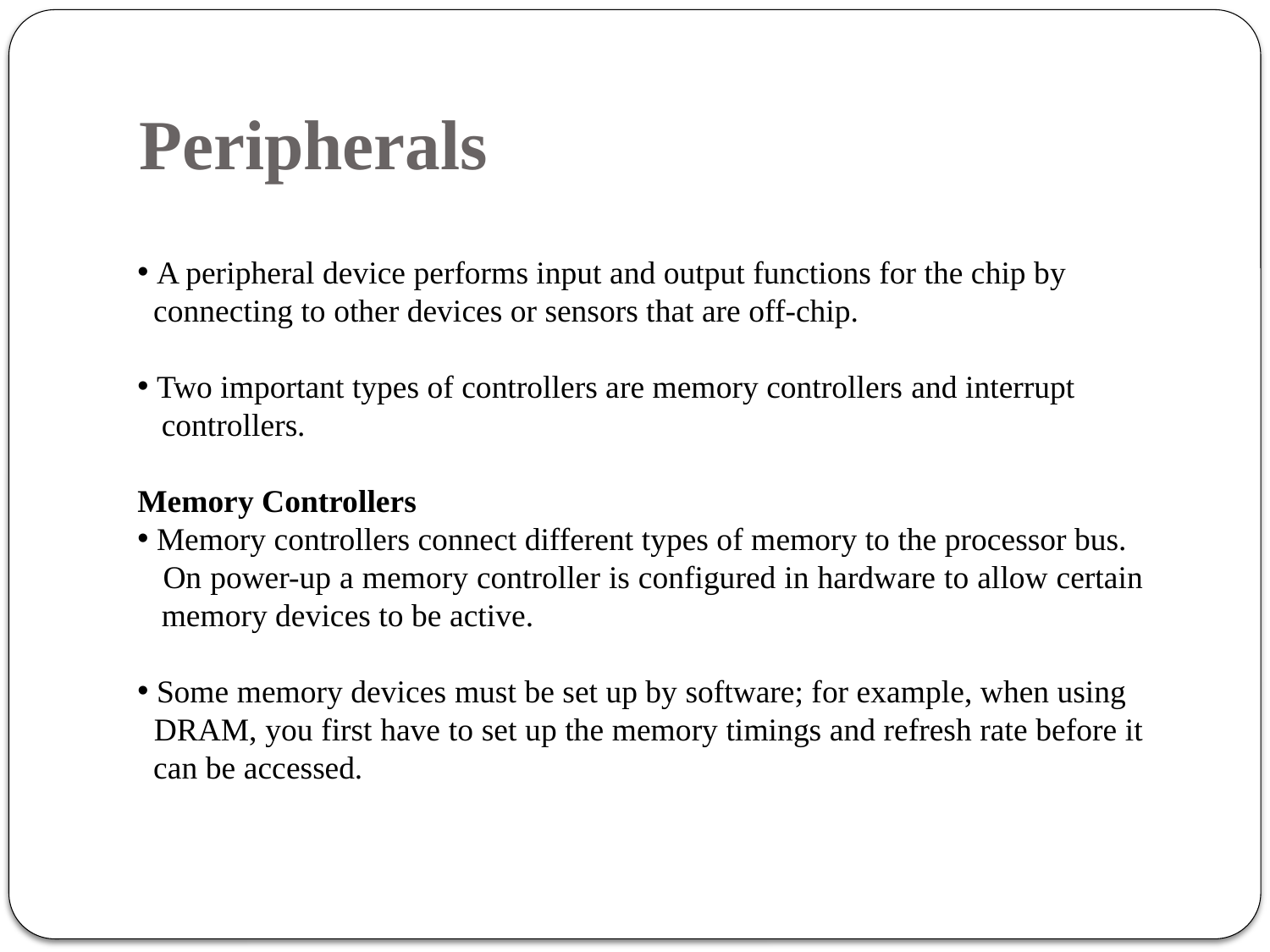

# Peripherals
 A peripheral device performs input and output functions for the chip by
  connecting to other devices or sensors that are off-chip.

 Two important types of controllers are memory controllers and interrupt
   controllers.

Memory Controllers
 Memory controllers connect different types of memory to the processor bus.
   On power-up a memory controller is configured in hardware to allow certain
   memory devices to be active.

 Some memory devices must be set up by software; for example, when using
  DRAM, you first have to set up the memory timings and refresh rate before it
  can be accessed.